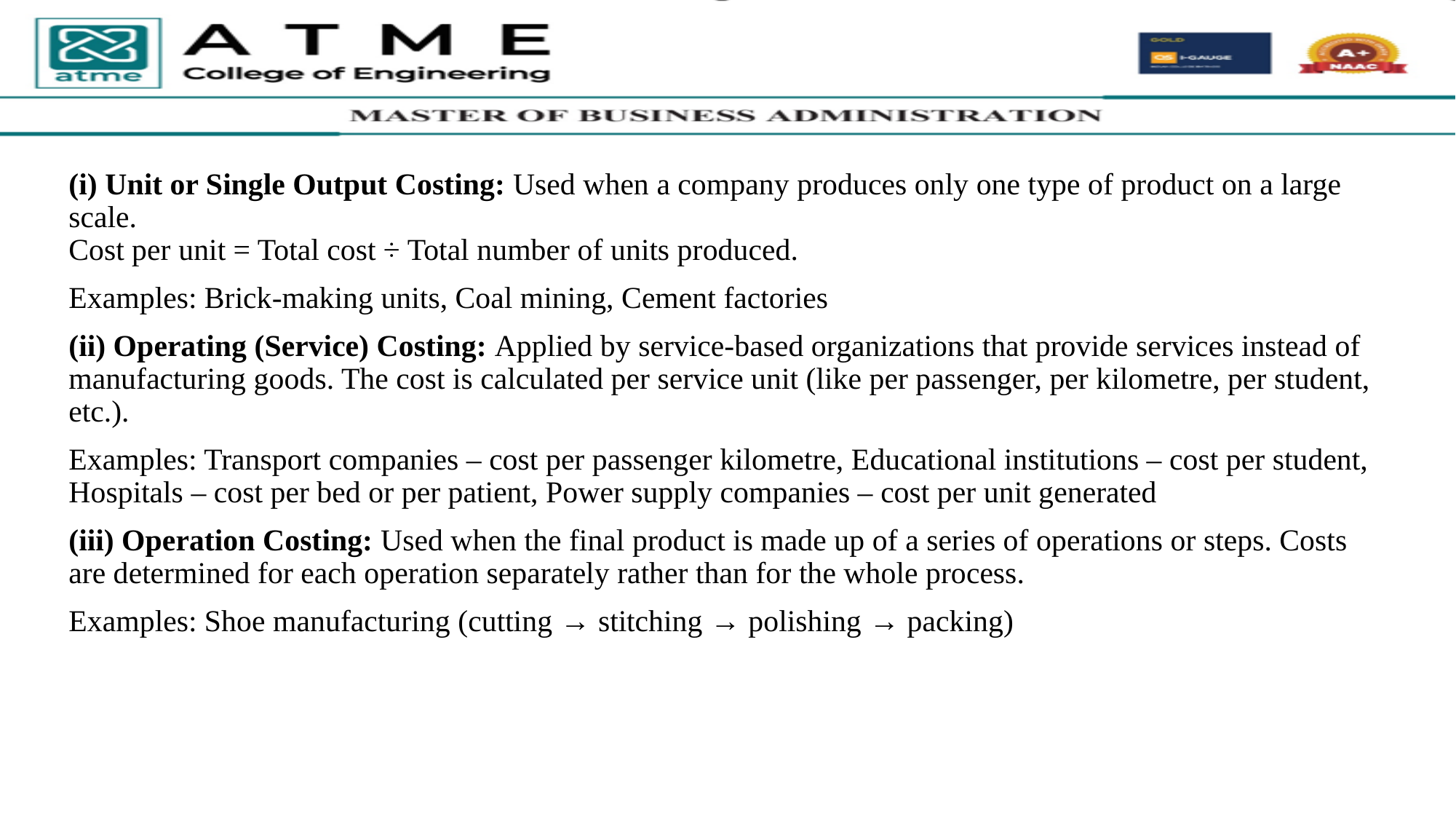

(i) Unit or Single Output Costing: Used when a company produces only one type of product on a large scale.
Cost per unit = Total cost ÷ Total number of units produced.
Examples: Brick-making units, Coal mining, Cement factories
(ii) Operating (Service) Costing: Applied by service-based organizations that provide services instead of manufacturing goods. The cost is calculated per service unit (like per passenger, per kilometre, per student, etc.).
Examples: Transport companies – cost per passenger kilometre, Educational institutions – cost per student, Hospitals – cost per bed or per patient, Power supply companies – cost per unit generated
(iii) Operation Costing: Used when the final product is made up of a series of operations or steps. Costs are determined for each operation separately rather than for the whole process.
Examples: Shoe manufacturing (cutting → stitching → polishing → packing)